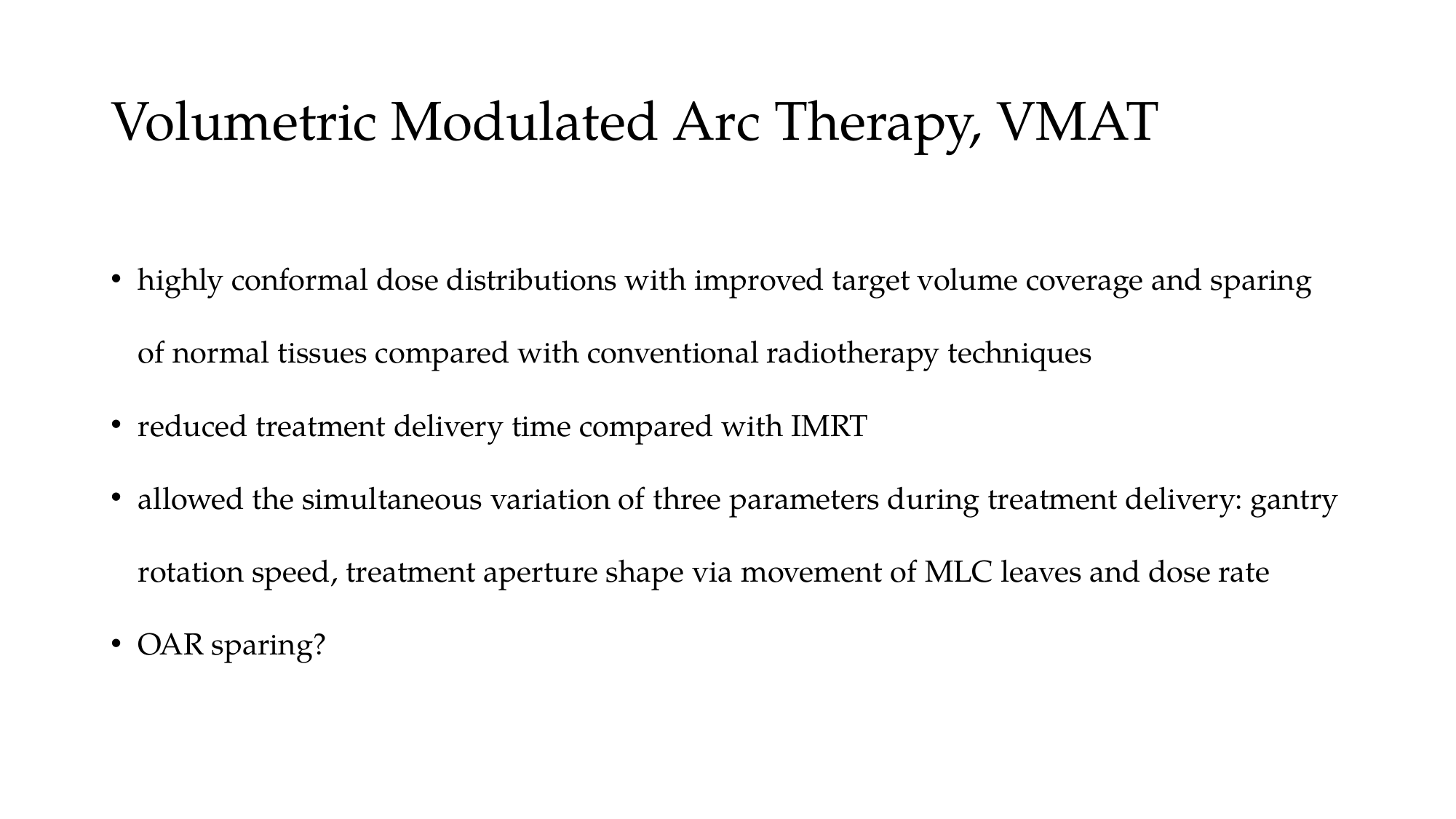

# Volumetric Modulated Arc Therapy, VMAT
highly conformal dose distributions with improved target volume coverage and sparing of normal tissues compared with conventional radiotherapy techniques
reduced treatment delivery time compared with IMRT
allowed the simultaneous variation of three parameters during treatment delivery: gantry rotation speed, treatment aperture shape via movement of MLC leaves and dose rate
OAR sparing?